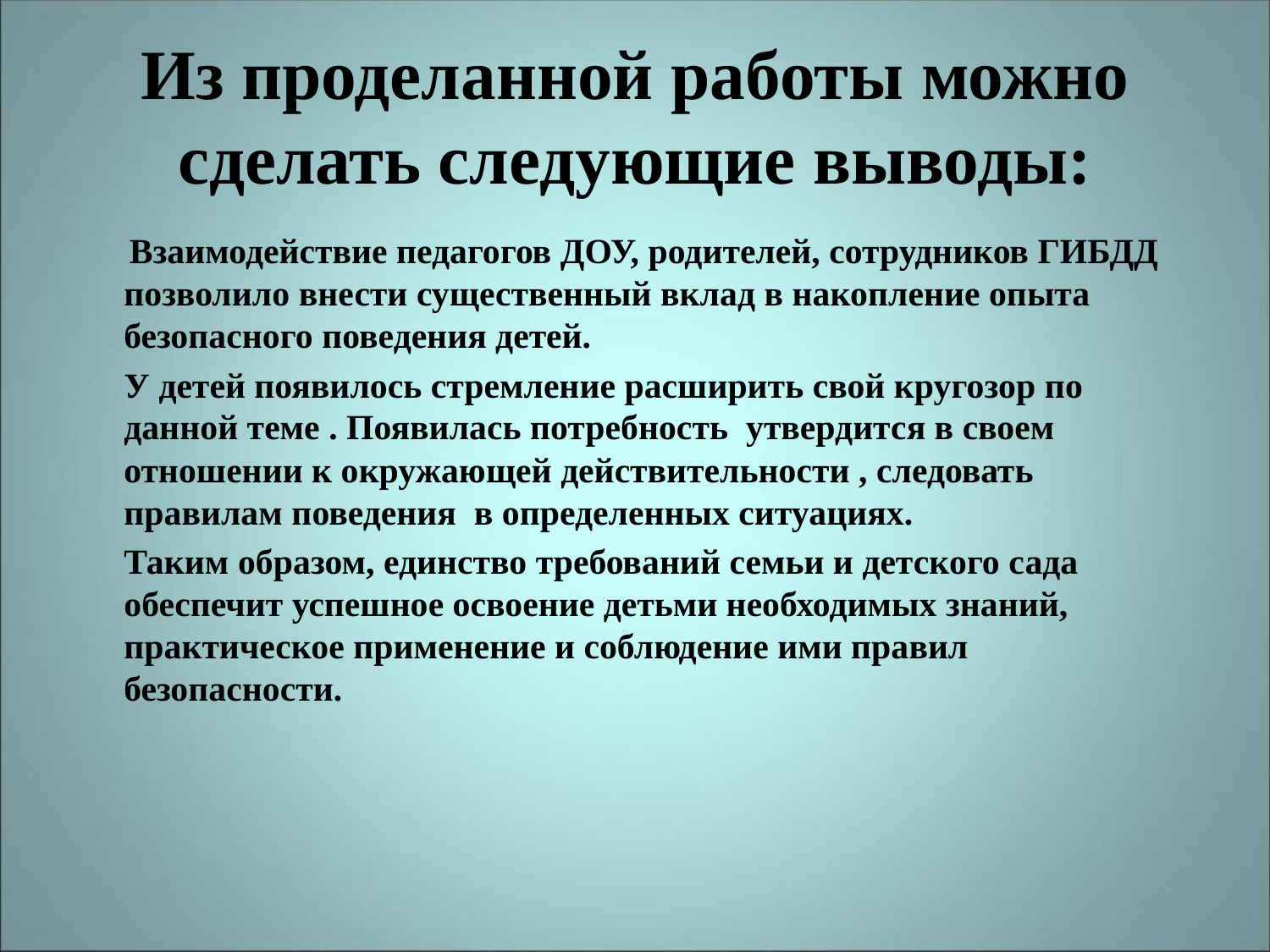

# Из проделанной работы можно сделать следующие выводы:
      Взаимодействие педагогов ДОУ, родителей, сотрудников ГИБДД позволило внести существенный вклад в накопление опыта безопасного поведения детей.
	У детей появилось стремление расширить свой кругозор по данной теме . Появилась потребность  утвердится в своем отношении к окружающей действительности , следовать правилам поведения  в определенных ситуациях.
	Таким образом, единство требований семьи и детского сада обеспечит успешное освоение детьми необходимых знаний, практическое применение и соблюдение ими правил безопасности.